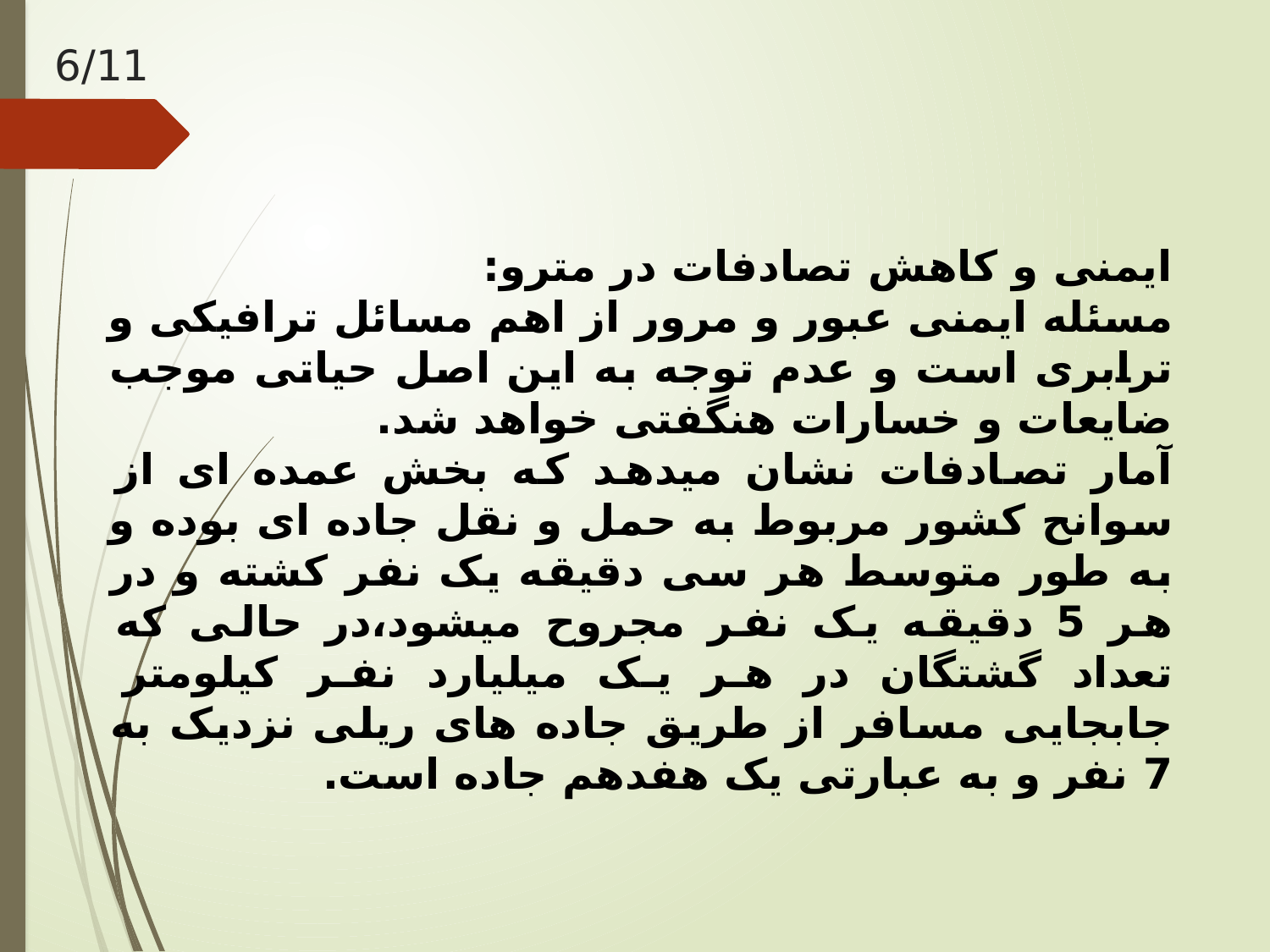

# 6/11
ایمنی و کاهش تصادفات در مترو:
مسئله ایمنی عبور و مرور از اهم مسائل ترافیکی و ترابری است و عدم توجه به این اصل حیاتی موجب ضایعات و خسارات هنگفتی خواهد شد.
آمار تصادفات نشان میدهد که بخش عمده ای از سوانح کشور مربوط به حمل و نقل جاده ای بوده و به طور متوسط هر سی دقیقه یک نفر کشته و در هر 5 دقیقه یک نفر مجروح میشود،در حالی که تعداد گشتگان در هر یک میلیارد نفر کیلومتر جابجایی مسافر از طریق جاده های ریلی نزدیک به 7 نفر و به عبارتی یک هفدهم جاده است.